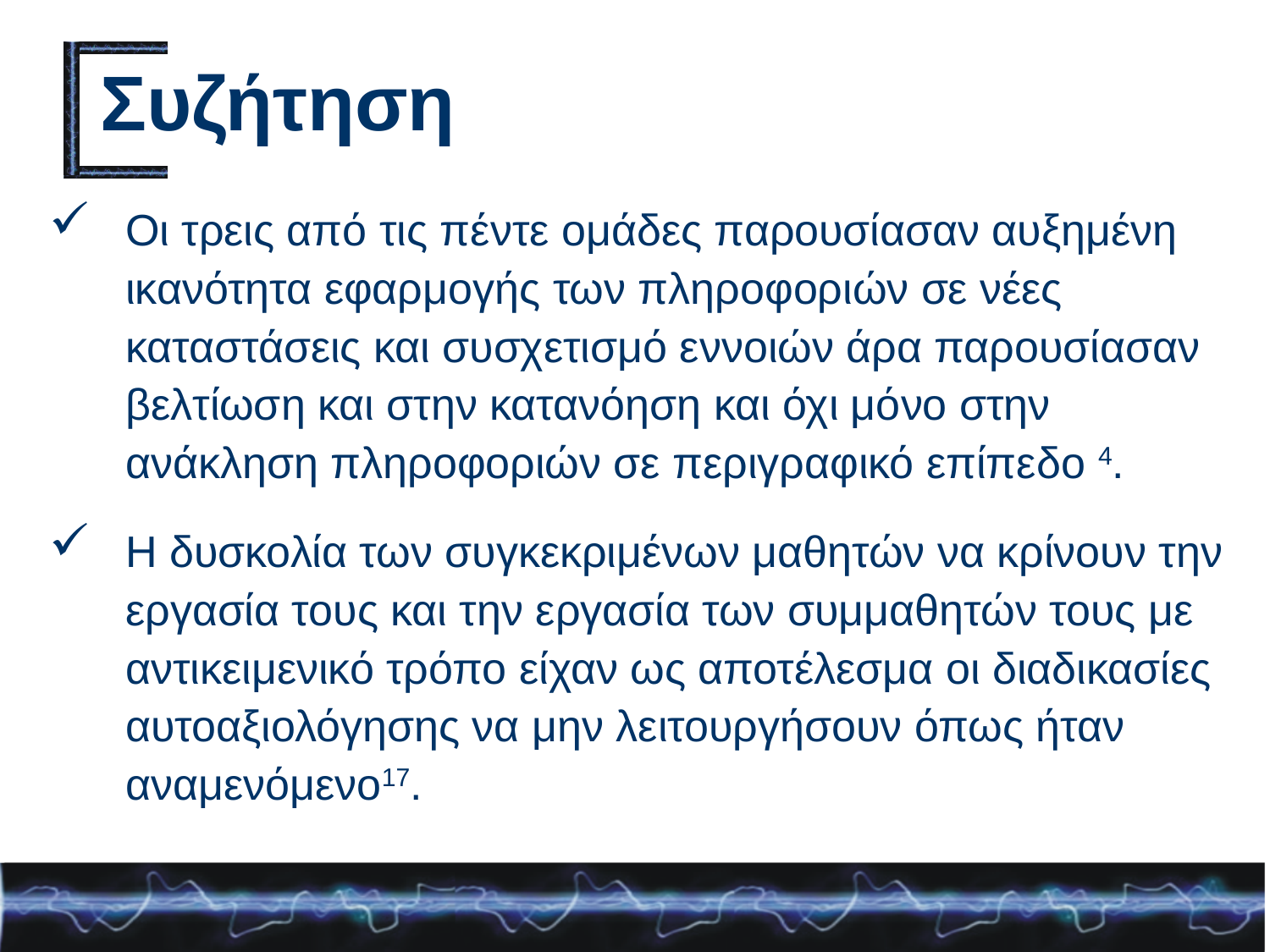

# Συζήτηση
Οι τρεις από τις πέντε ομάδες παρουσίασαν αυξημένη ικανότητα εφαρμογής των πληροφοριών σε νέες καταστάσεις και συσχετισμό εννοιών άρα παρουσίασαν βελτίωση και στην κατανόηση και όχι μόνο στην ανάκληση πληροφοριών σε περιγραφικό επίπεδο 4.
Η δυσκολία των συγκεκριμένων μαθητών να κρίνουν την εργασία τους και την εργασία των συμμαθητών τους με αντικειμενικό τρόπο είχαν ως αποτέλεσμα οι διαδικασίες αυτοαξιολόγησης να μην λειτουργήσουν όπως ήταν αναμενόμενο17.